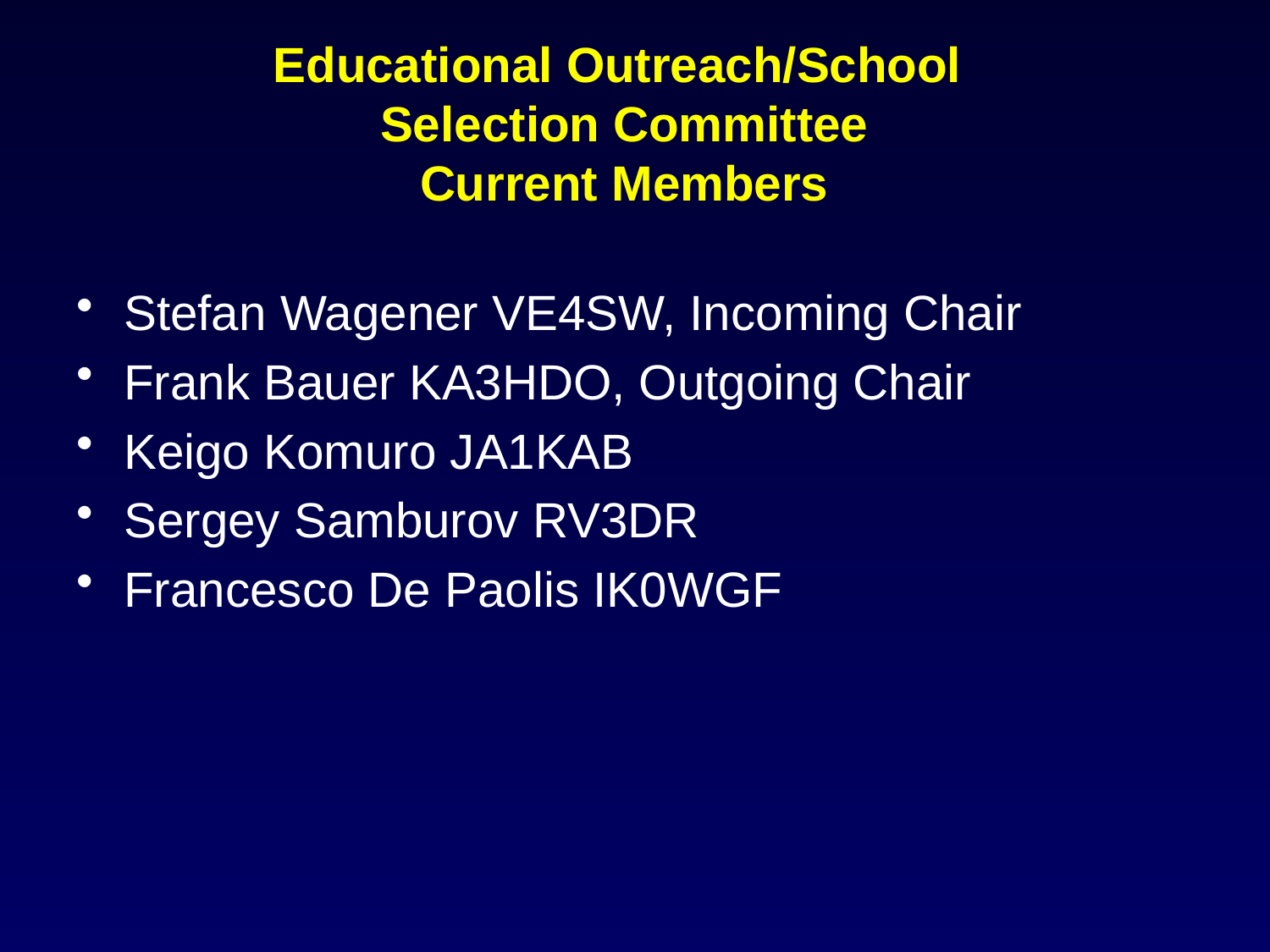

# Educational Outreach/School Selection Committee Current Members
Stefan Wagener VE4SW, Incoming Chair
Frank Bauer KA3HDO, Outgoing Chair
Keigo Komuro JA1KAB
Sergey Samburov RV3DR
Francesco De Paolis IK0WGF